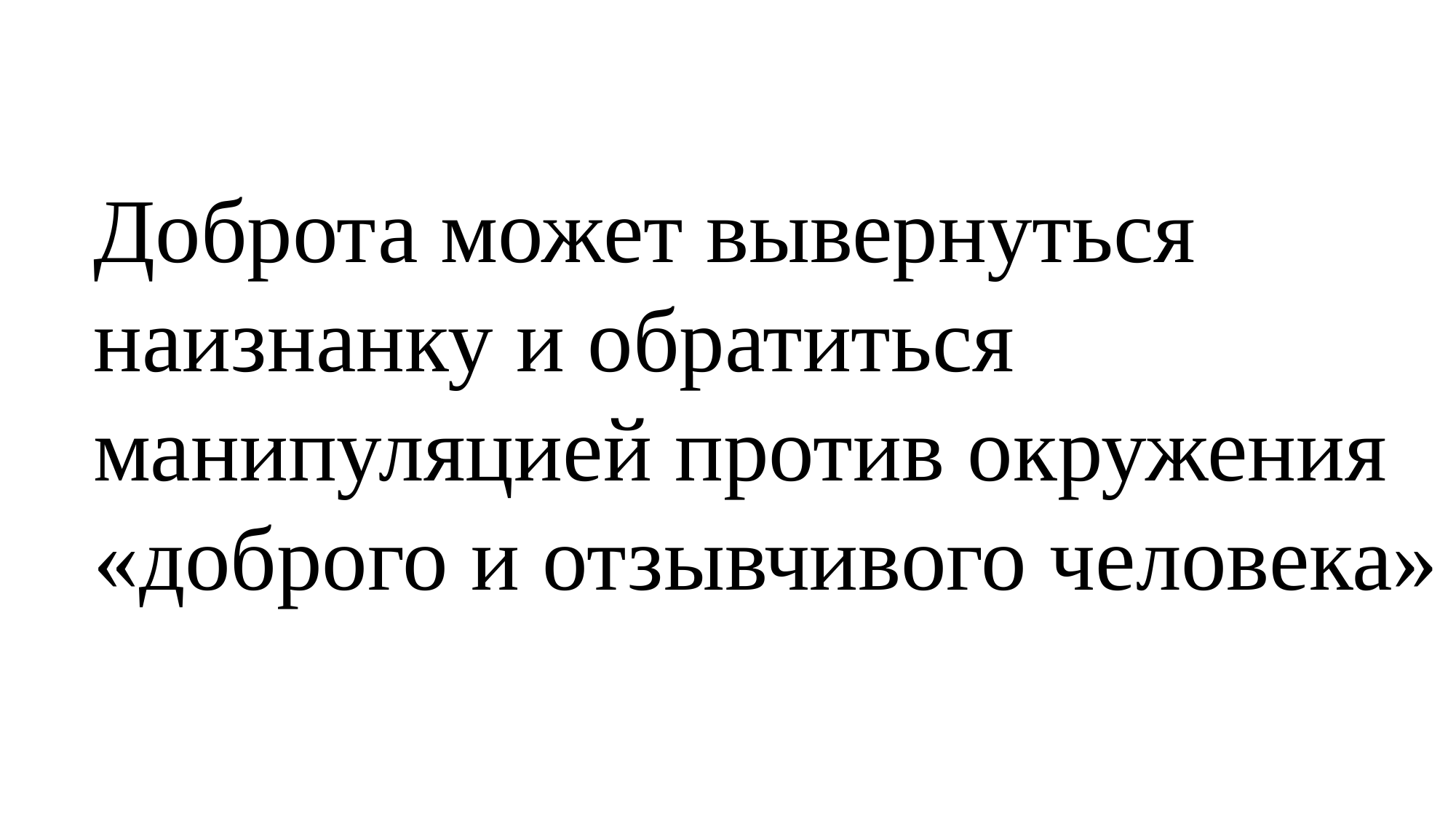

Доброта может вывернуться наизнанку и обратиться манипуляцией против окружения «доброго и отзывчивого человека»